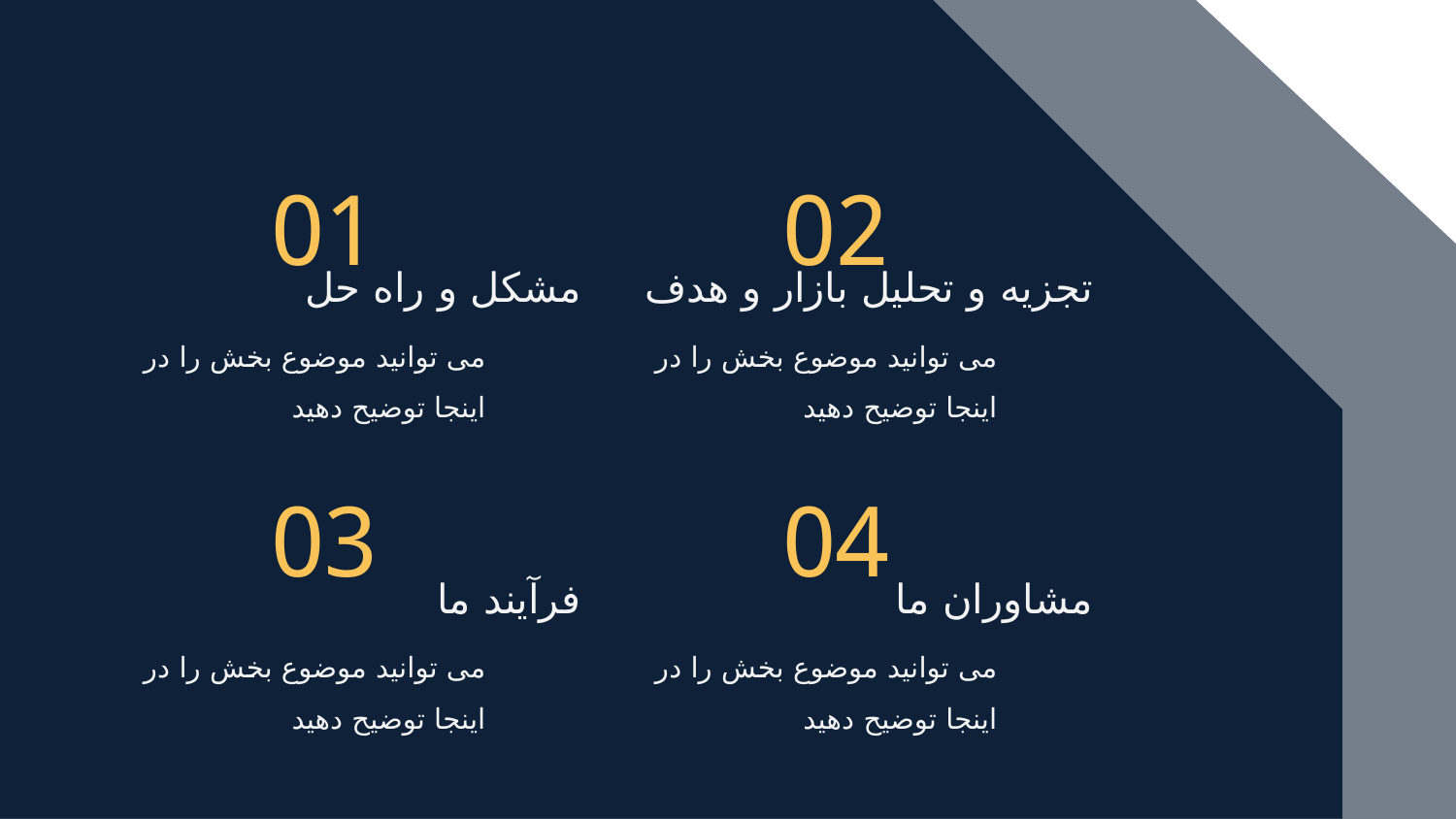

01
02
# مشکل و راه حل
تجزیه و تحلیل بازار و هدف
می توانید موضوع بخش را در اینجا توضیح دهید
می توانید موضوع بخش را در اینجا توضیح دهید
03
04
فرآیند ما
مشاوران ما
می توانید موضوع بخش را در اینجا توضیح دهید
می توانید موضوع بخش را در اینجا توضیح دهید